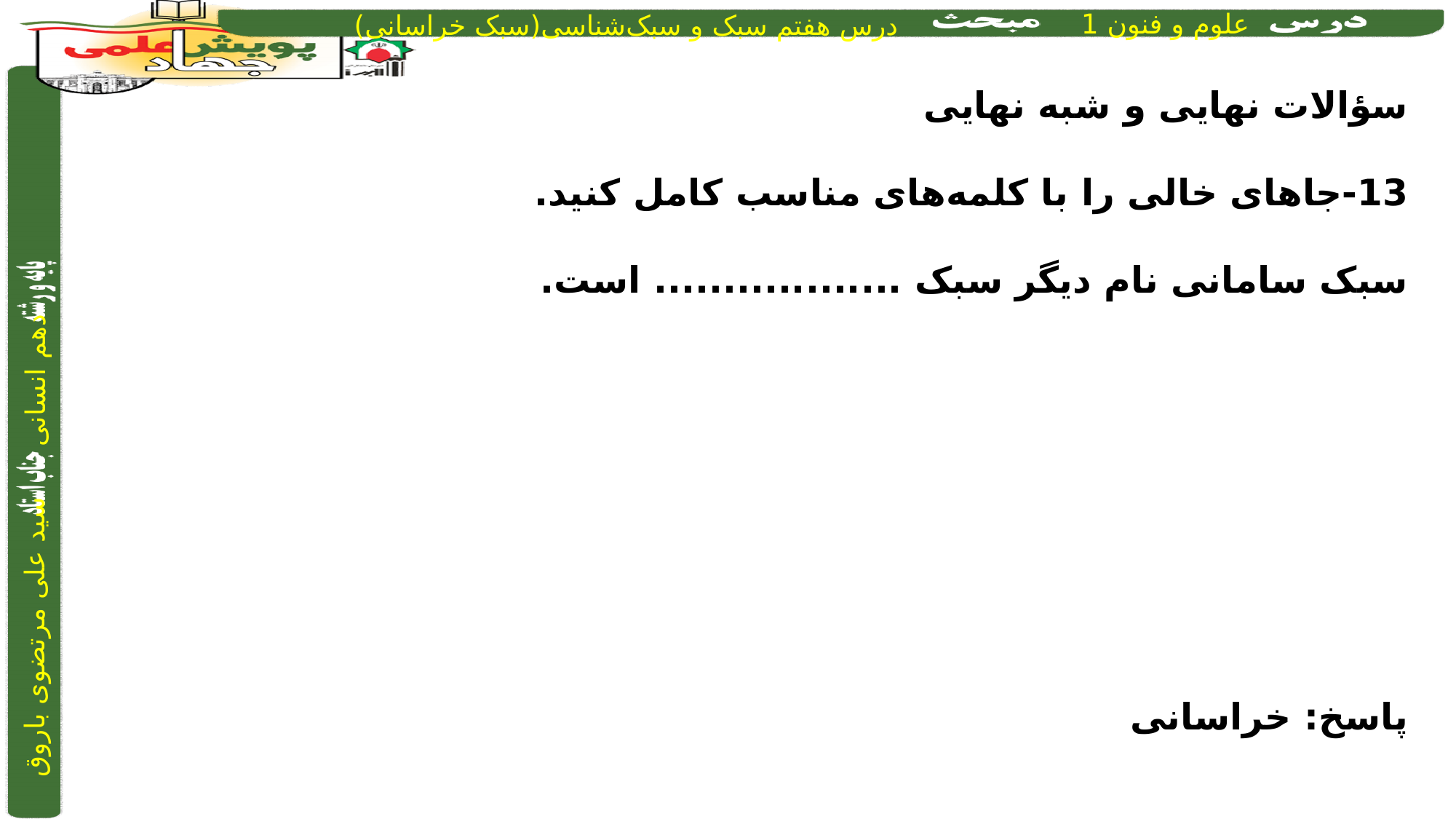

سؤالات نهایی و شبه نهایی
13-جاهای خالی را با کلمه‌های مناسب کامل کنید.
سبک سامانی نام دیگر سبک .................. است.

پاسخ: خراسانی